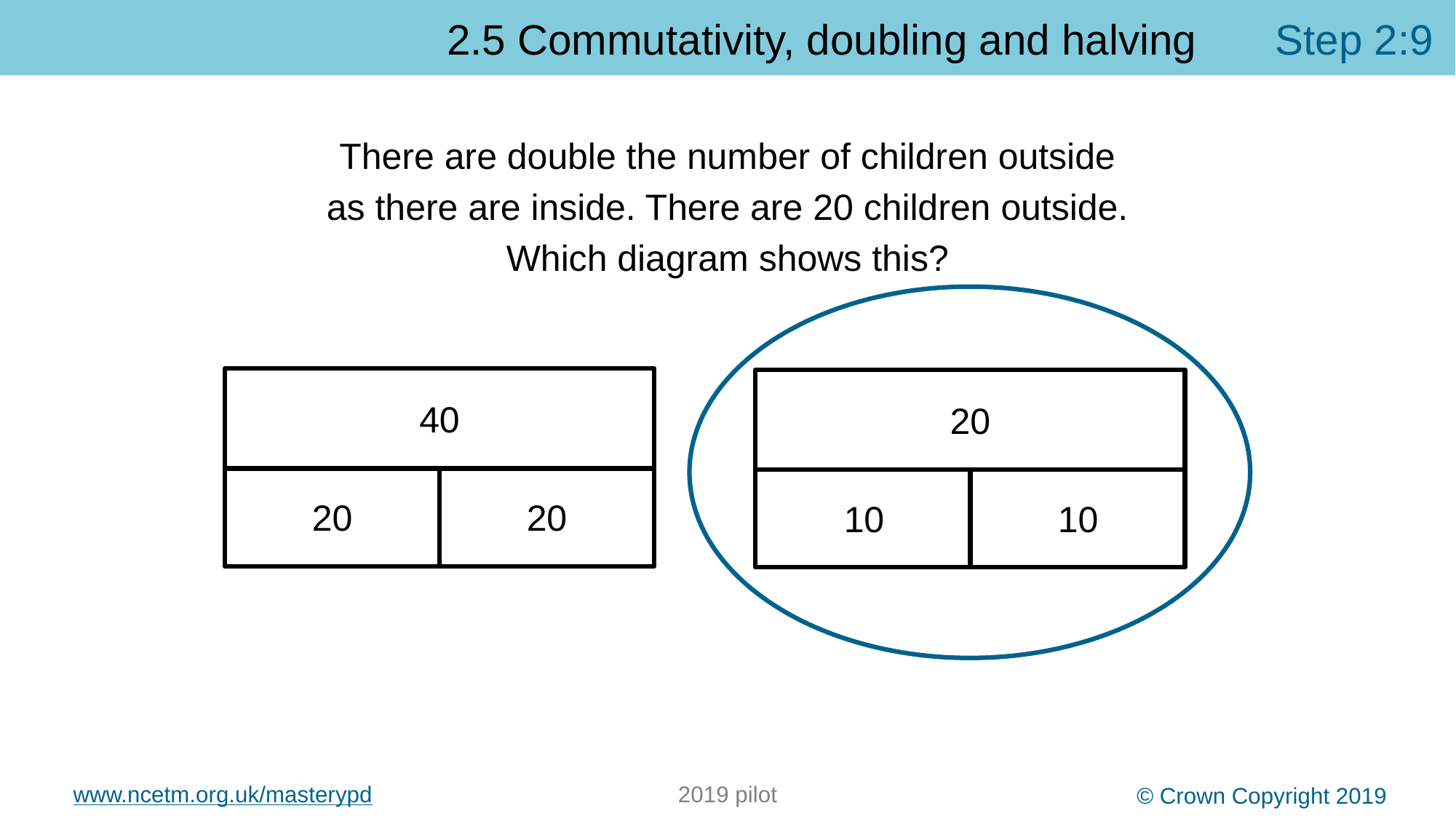

2.5 Commutativity, doubling and halving	  Step 2:9
There are double the number of children outside
as there are inside. There are 20 children outside.
Which diagram shows this?

40
20
20
20
10
10